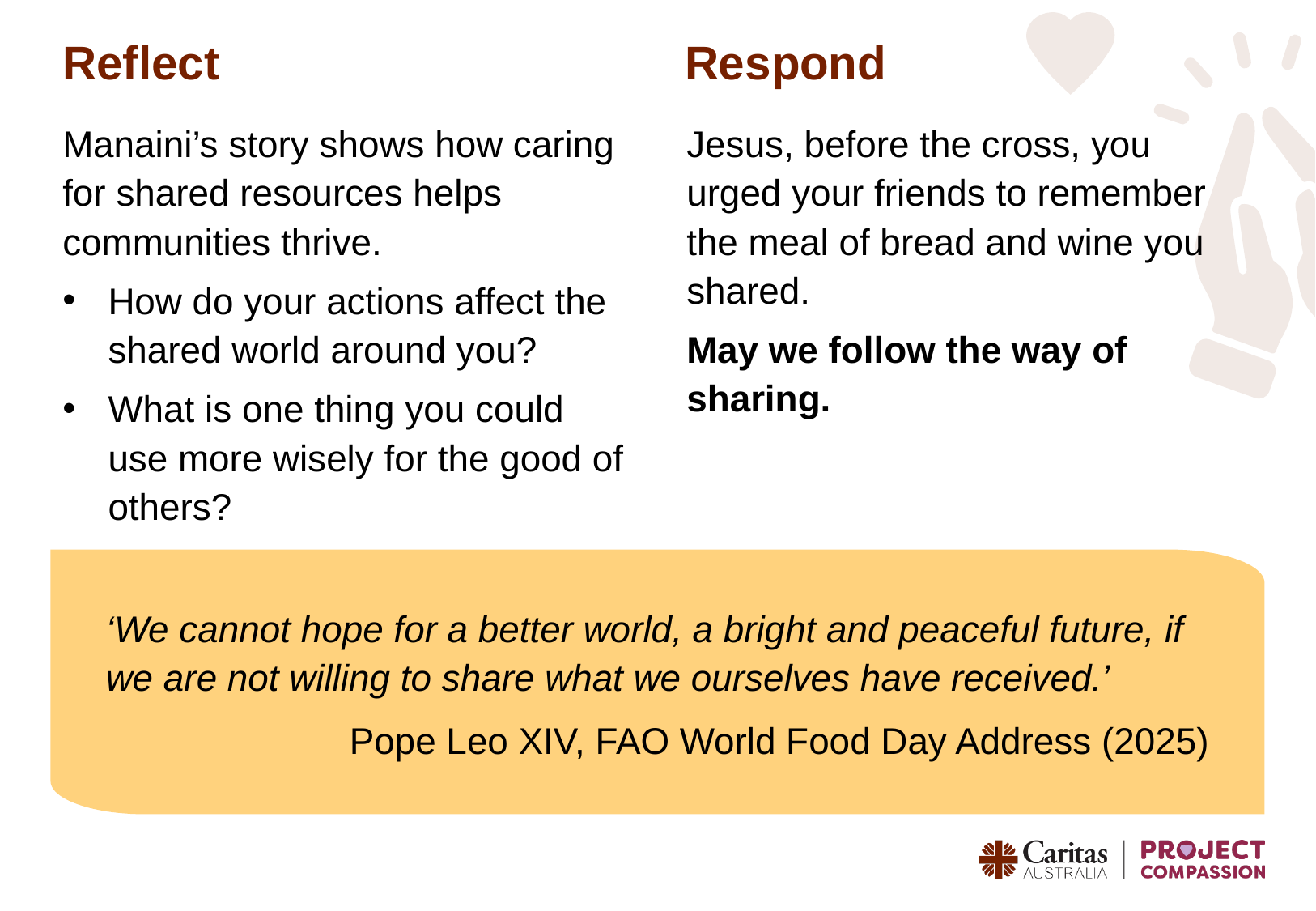

Reflect
Respond
Jesus, before the cross, you urged your friends to remember the meal of bread and wine you shared.
May we follow the way of sharing.

Manaini’s story shows how caring for shared resources helps communities thrive.
How do your actions affect the shared world around you?
What is one thing you could use more wisely for the good of others?
‘We cannot hope for a better world, a bright and peaceful future, if we are not willing to share what we ourselves have received.’
Pope Leo XIV, FAO World Food Day Address (2025)